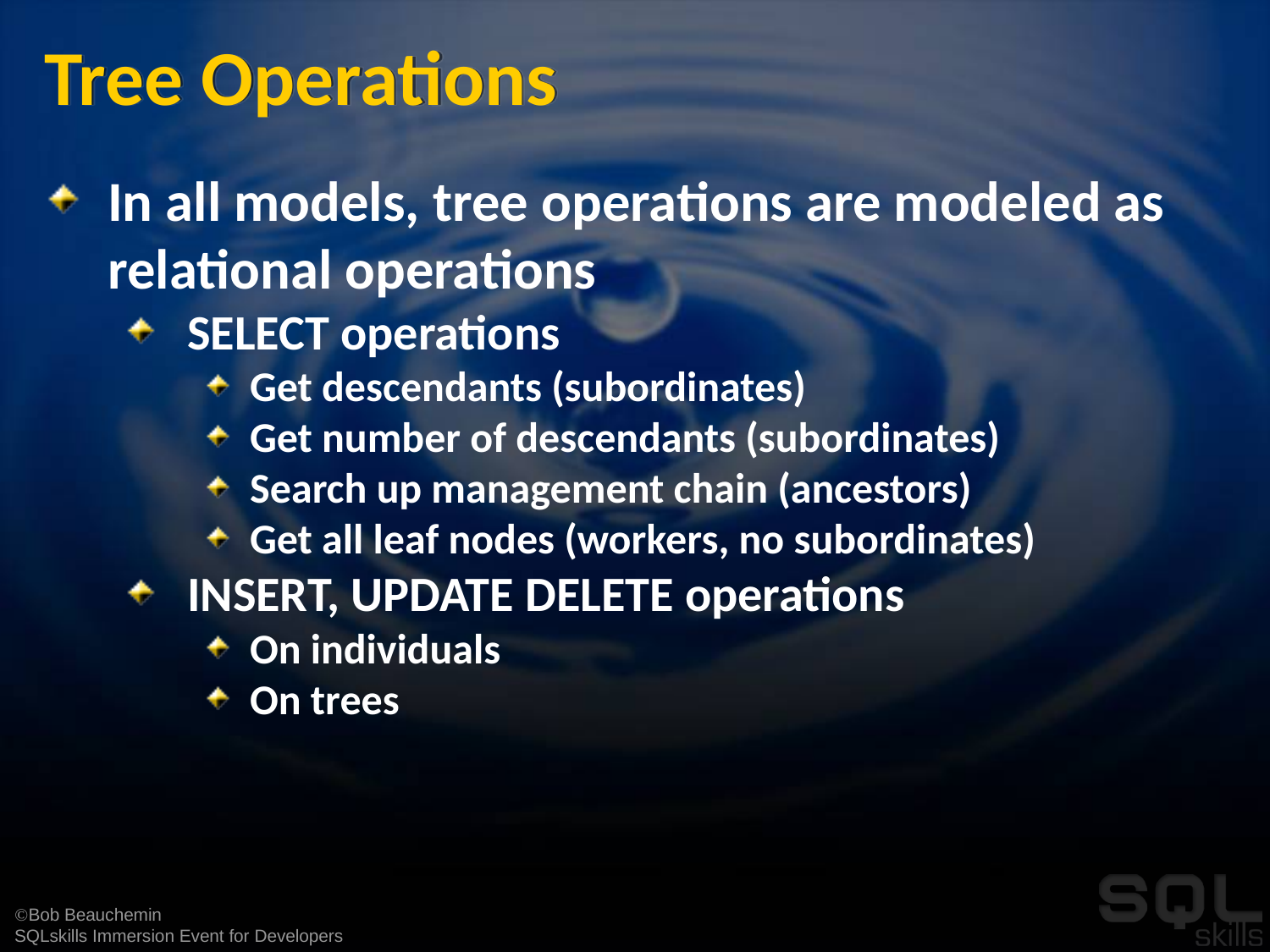

# Tree Operations
In all models, tree operations are modeled as relational operations
SELECT operations
Get descendants (subordinates)
Get number of descendants (subordinates)
Search up management chain (ancestors)
Get all leaf nodes (workers, no subordinates)
INSERT, UPDATE DELETE operations
On individuals
On trees